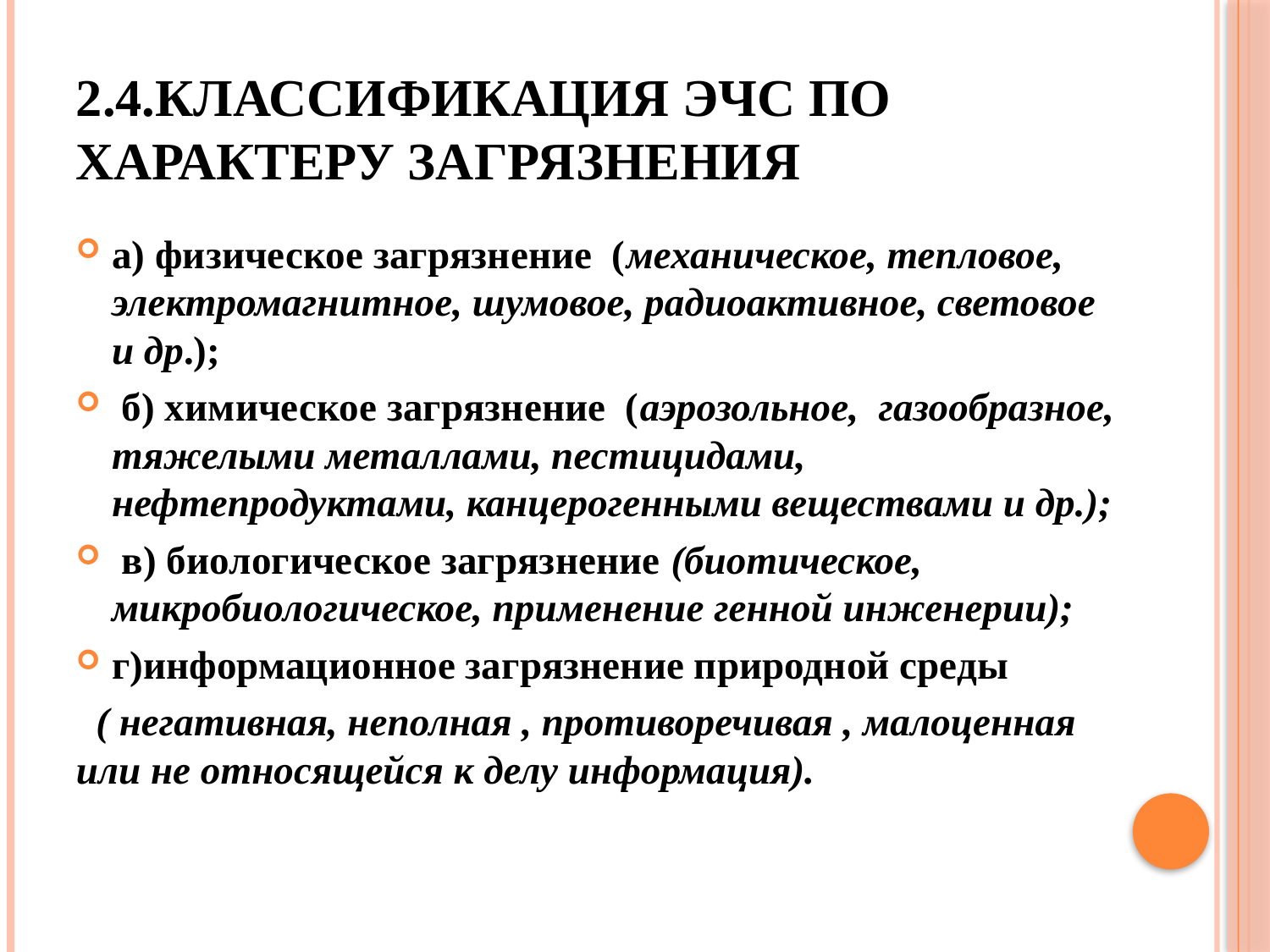

# 2.4.Классификация ЭЧС по характеру загрязнения
а) физическое загрязнение  (механическое, тепловое, электромагнитное, шумовое, радиоактивное, световое и др.);
 б) химическое загрязнение  (аэрозольное,  газообразное, тяжелыми металлами, пестицидами, нефтепродуктами, канцерогенными веществами и др.);
 в) биологическое загрязнение (биотическое, микробиологическое, применение генной инженерии);
г)информационное загрязнение природной среды
  ( негативная, неполная , противоречивая , малоценная  или не относящейся к делу информация).